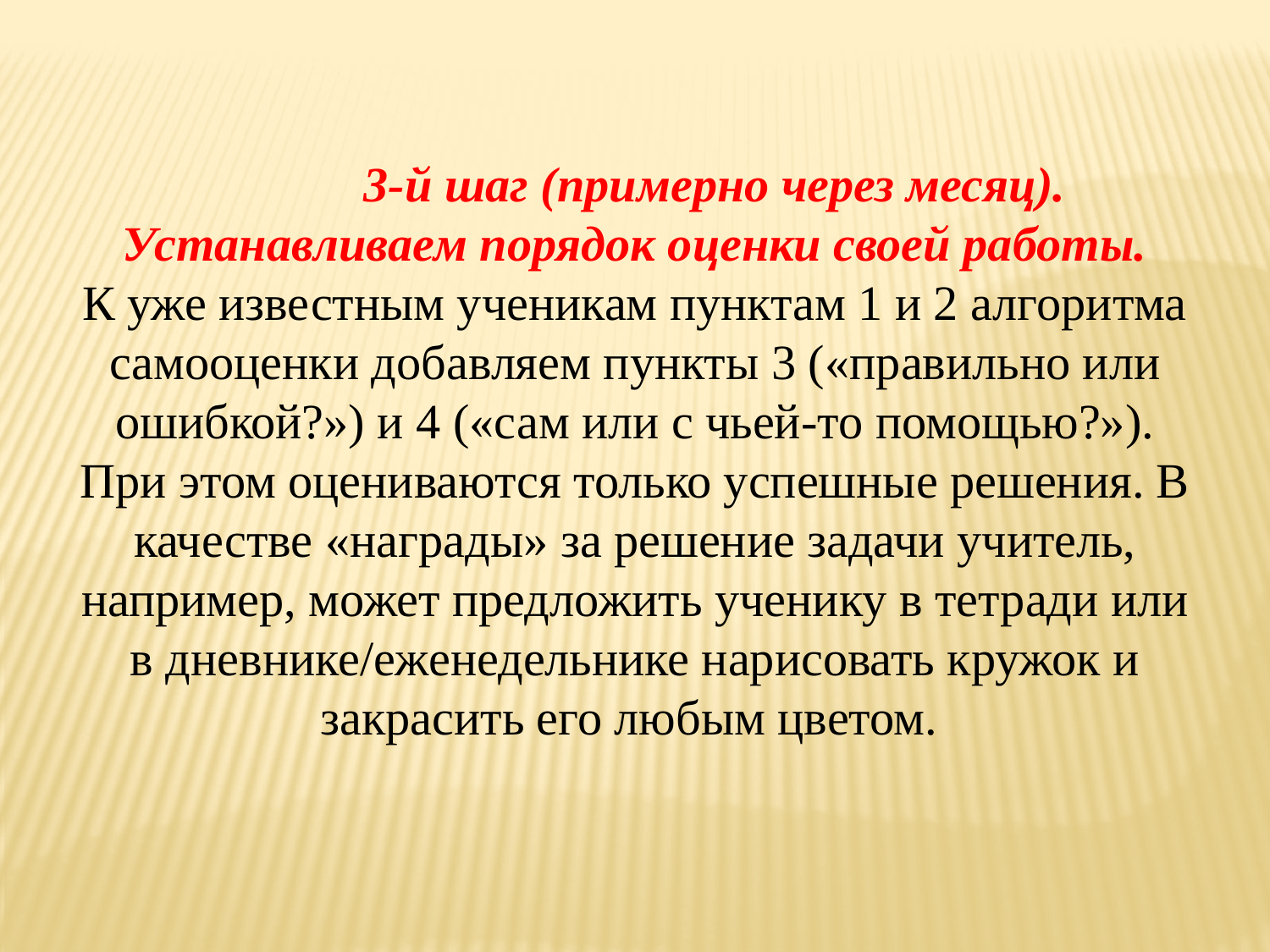

3-й шаг (примерно через месяц).   Устанавливаем порядок оценки своей работы.
К уже известным ученикам пунктам 1 и 2 алгоритма самооценки добавляем пункты 3 («правильно или ошибкой?») и 4 («сам или с чьей-то помощью?»). При этом оцениваются только успешные решения. В качестве «награды» за решение задачи учитель, например, может предложить ученику в тетради или в дневнике/еженедельнике нарисовать кружок и закрасить его любым цветом.